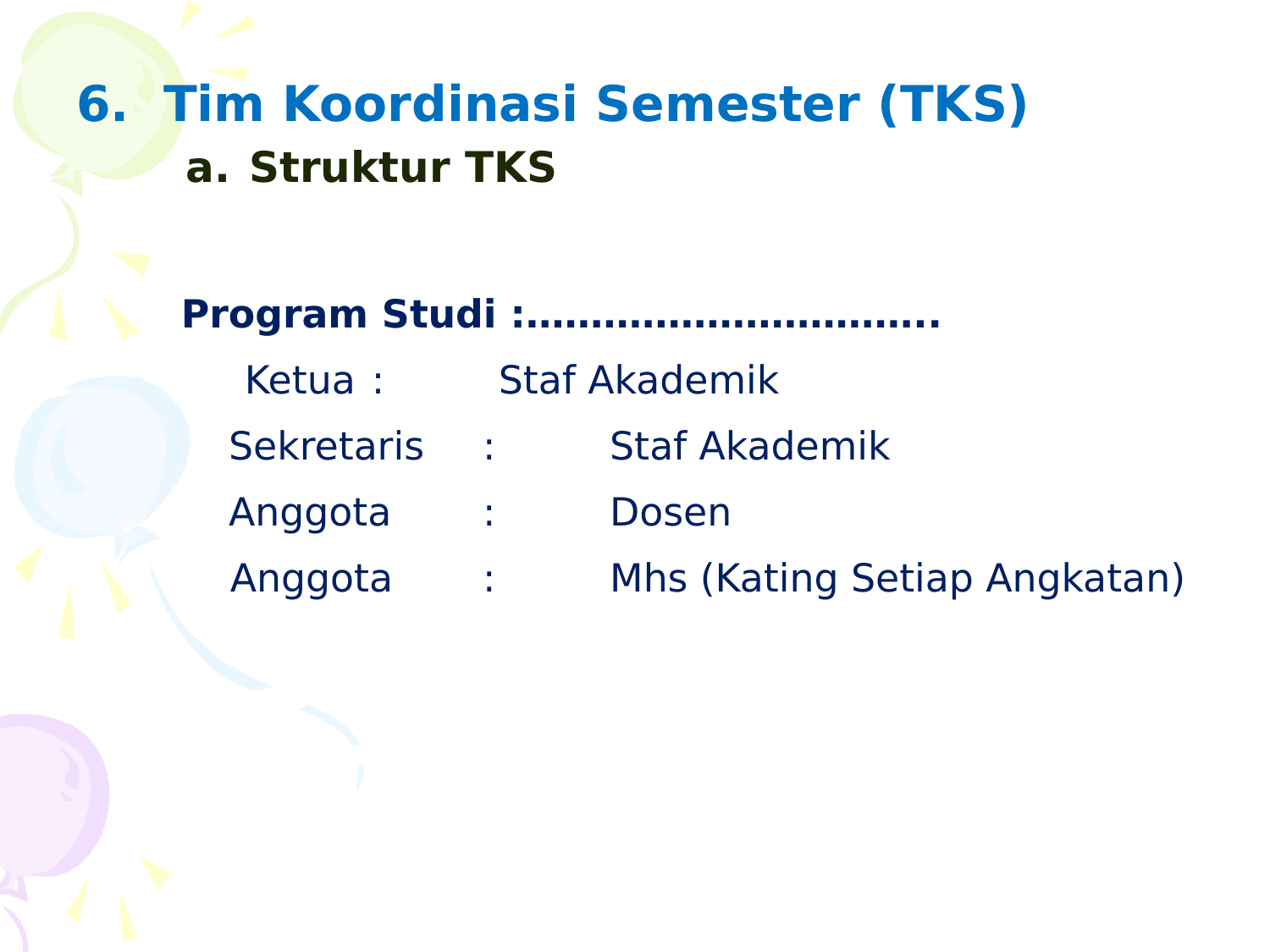

6.  Tim Koordinasi Semester (TKS)
Struktur TKS
Program Studi :…………………………..
	Ketua	:	Staf Akademik
	Sekretaris	:	Staf Akademik
	Anggota	:	Dosen
    Anggota	:	Mhs (Kating Setiap Angkatan)